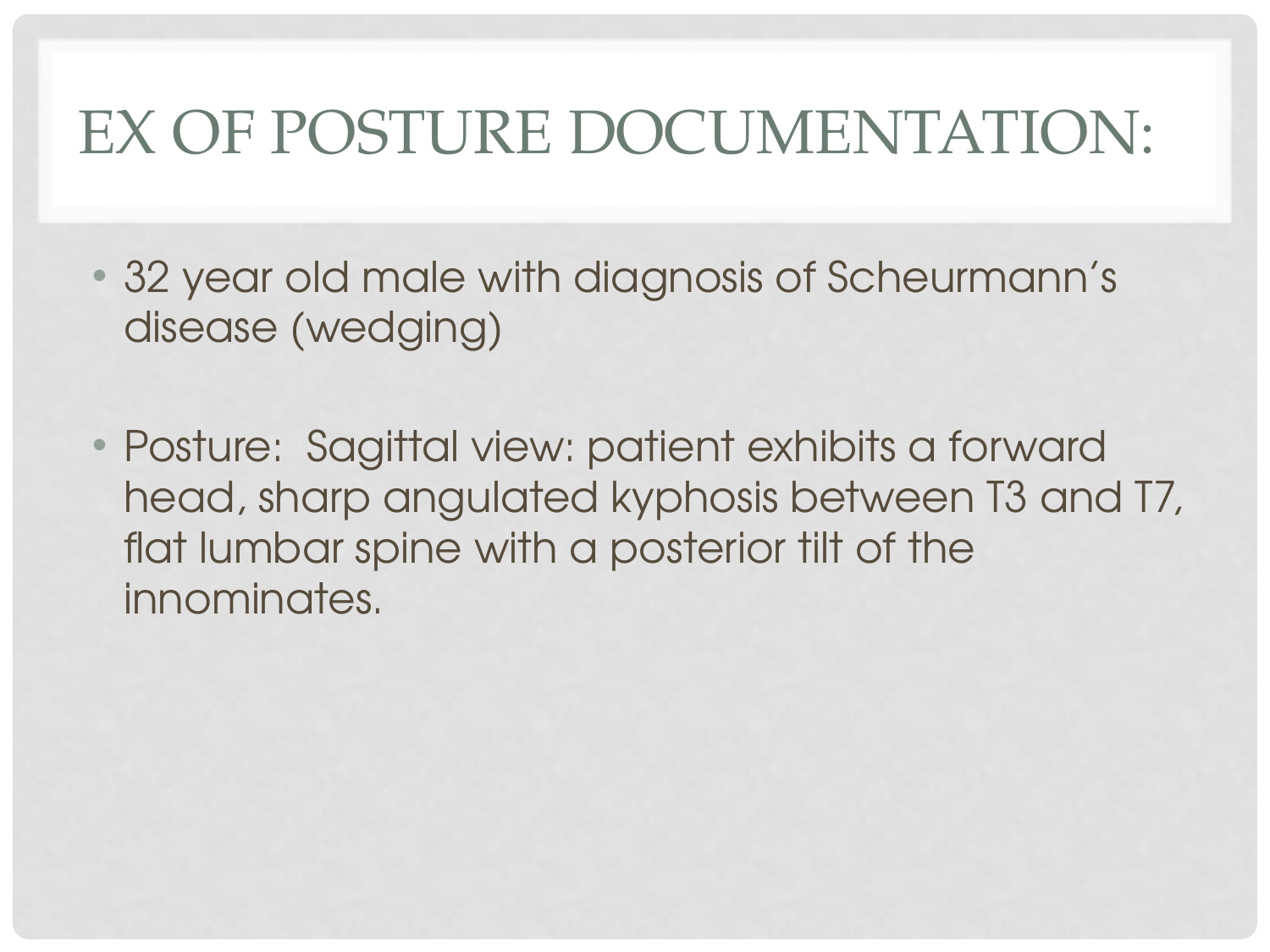

# Ex of Posture Documentation:
32 year old male with diagnosis of Scheurmann’s disease (wedging)

Posture:  Sagittal view: patient exhibits a forward head, sharp angulated kyphosis between T3 and T7, flat lumbar spine with a posterior tilt of the innominates.